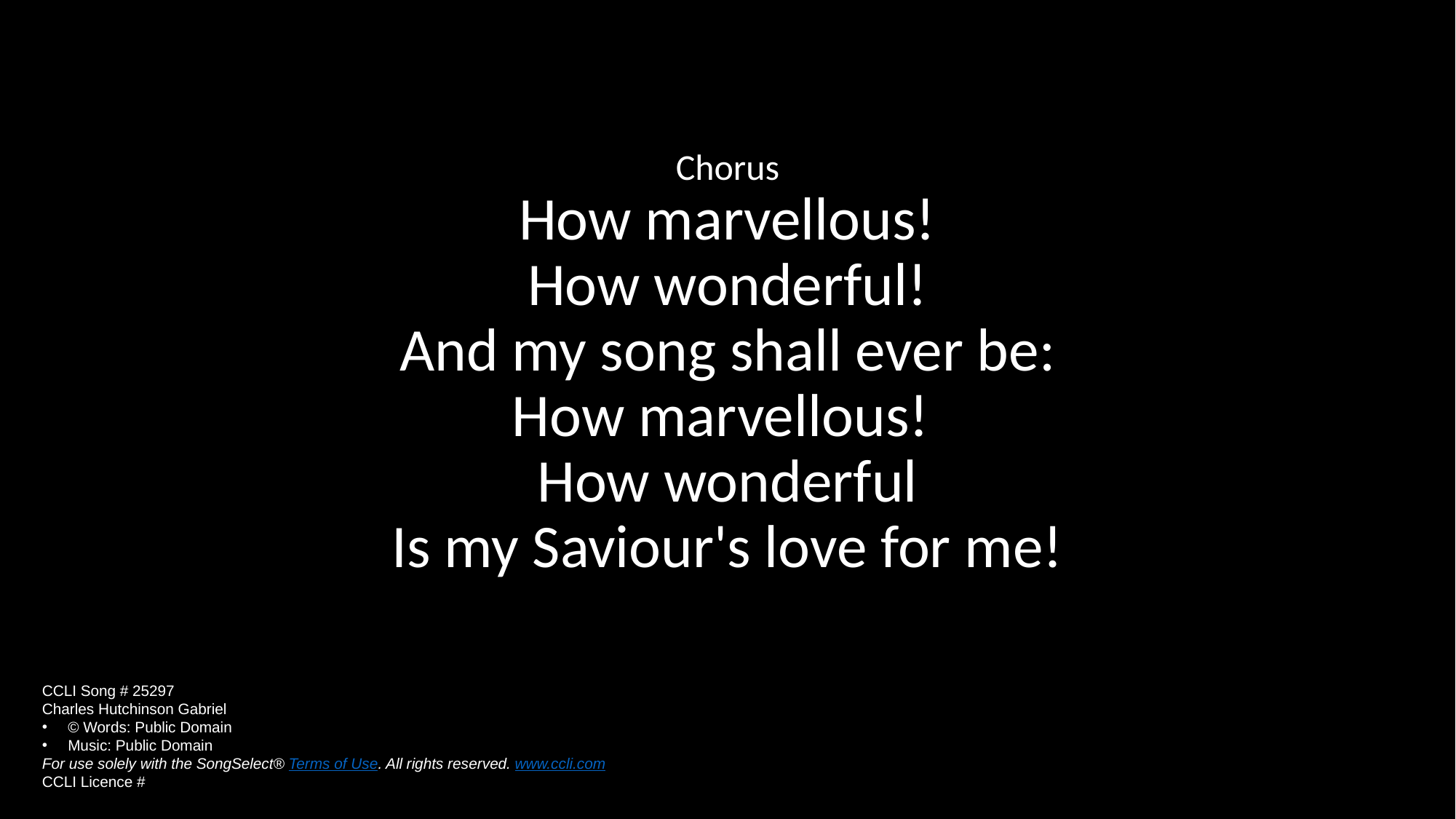

Chorus
How marvellous!
How wonderful!
And my song shall ever be:
How marvellous!
How wonderful
Is my Saviour's love for me!
CCLI Song # 25297
Charles Hutchinson Gabriel
© Words: Public Domain
Music: Public Domain
For use solely with the SongSelect® Terms of Use. All rights reserved. www.ccli.com
CCLI Licence #